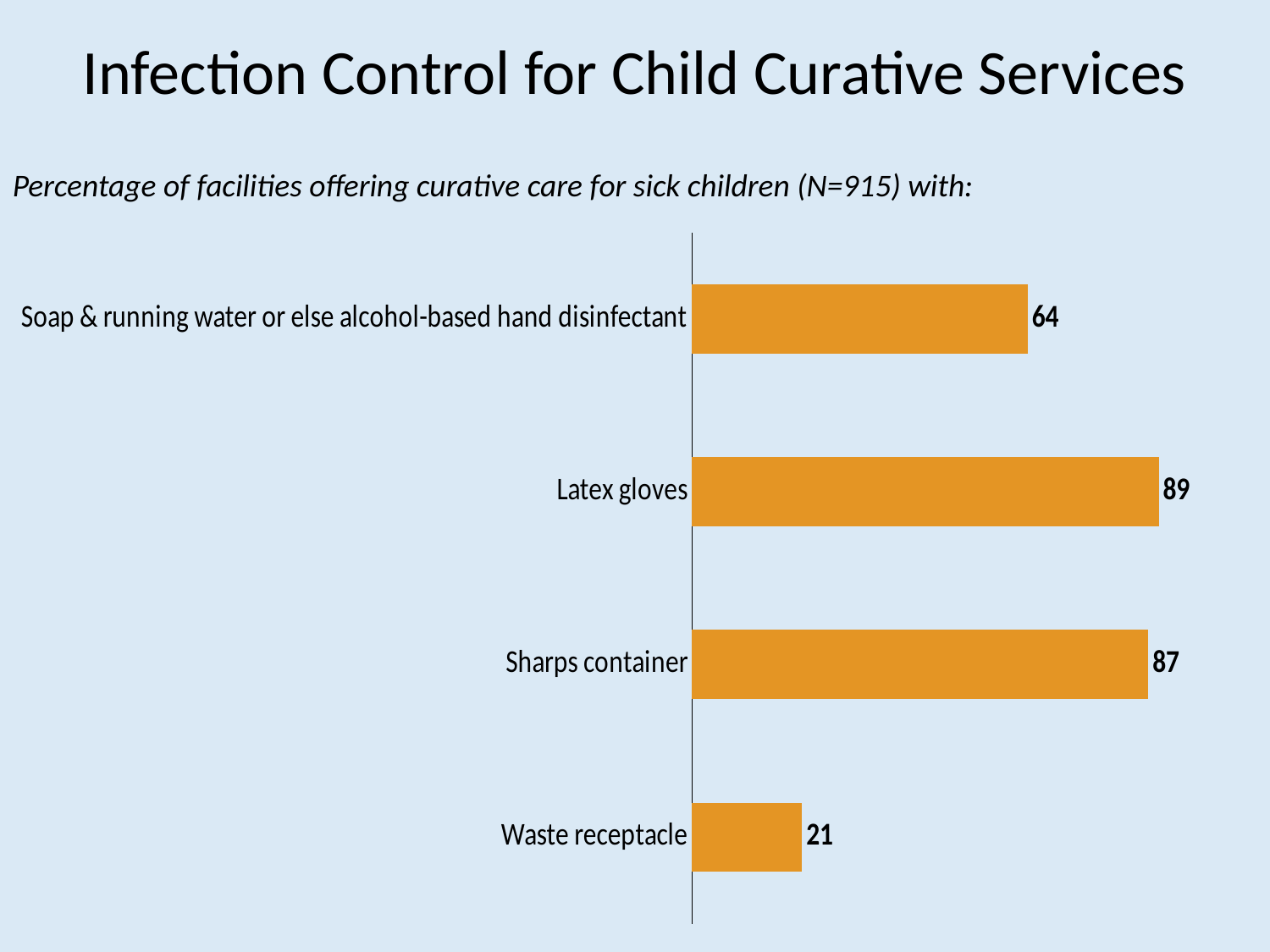

# Infection Control for Child Curative Services
Percentage of facilities offering curative care for sick children (N=915) with:

### Chart

| Category | Series 1 |
|---|---|
| Waste receptacle | 21.0 |
| Sharps container | 87.0 |
| Latex gloves | 89.0 |
| Soap & running water or else alcohol-based hand disinfectant | 64.0 |